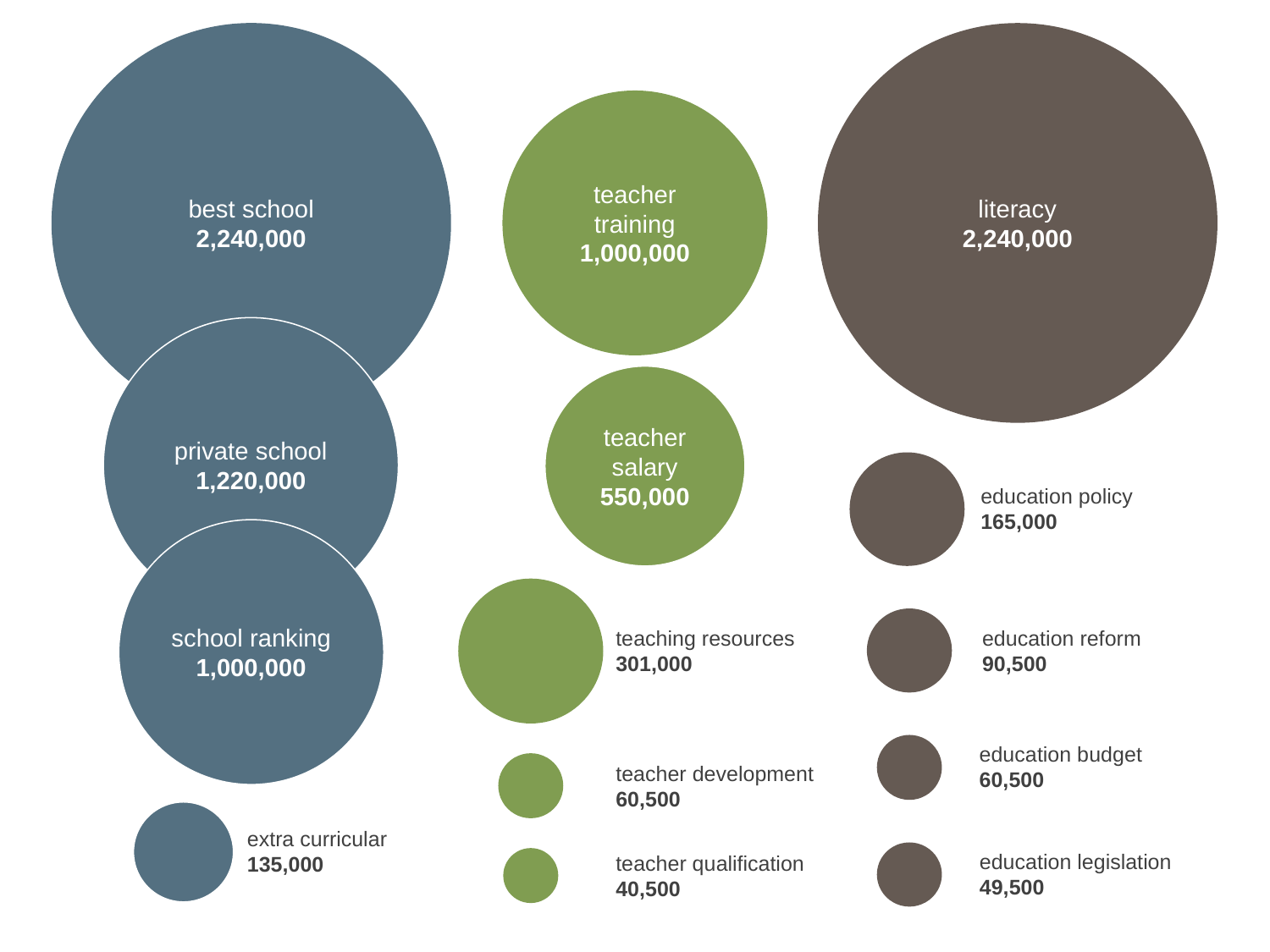

best school
2,240,000
literacy
2,240,000
teacher training
1,000,000
private school
1,220,000
teacher salary
550,000

education policy
165,000
school ranking
1,000,000

education reform
90,500
teaching resources
301,000

education budget
60,500

teacher development
60,500

extra curricular
135,000

education legislation
49,500
teacher qualification
40,500